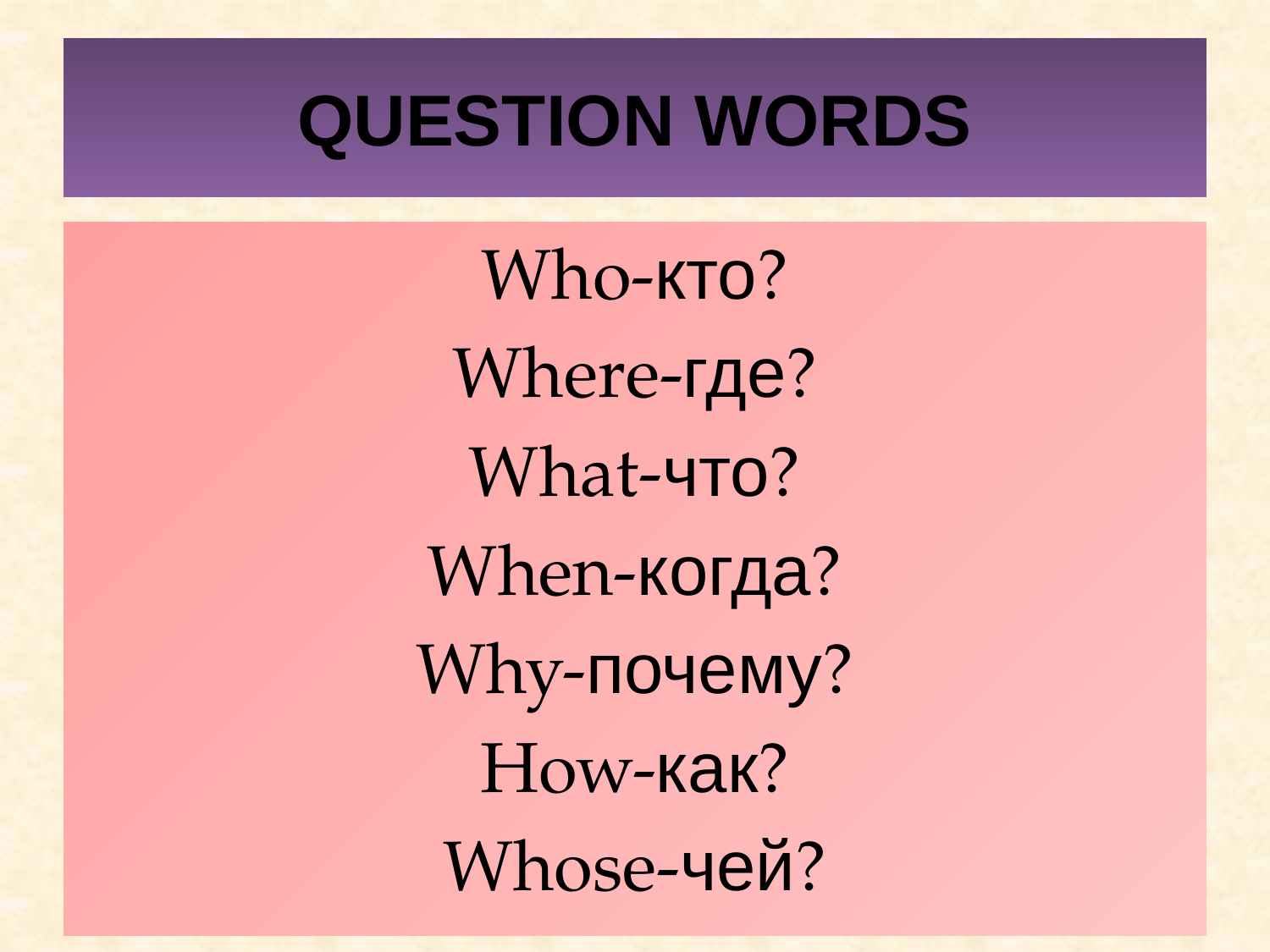

# QUESTION WORDS
Who-кто?
Where-где?
What-что?
When-когда?
Why-почему?
How-как?
Whose-чей?